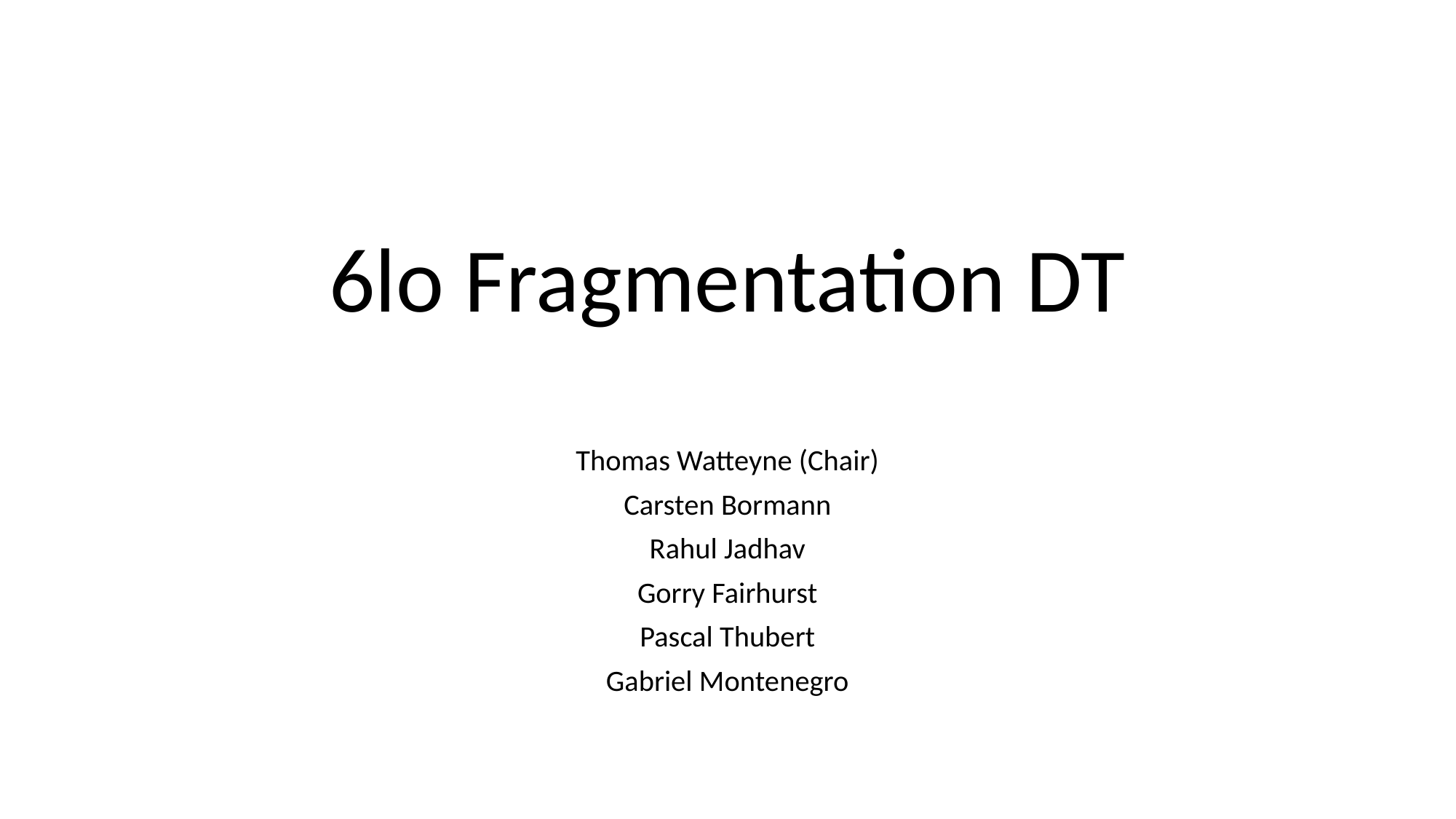

# 6lo Fragmentation DT

Thomas Watteyne (Chair)
Carsten Bormann
Rahul Jadhav
Gorry Fairhurst
Pascal Thubert
Gabriel Montenegro